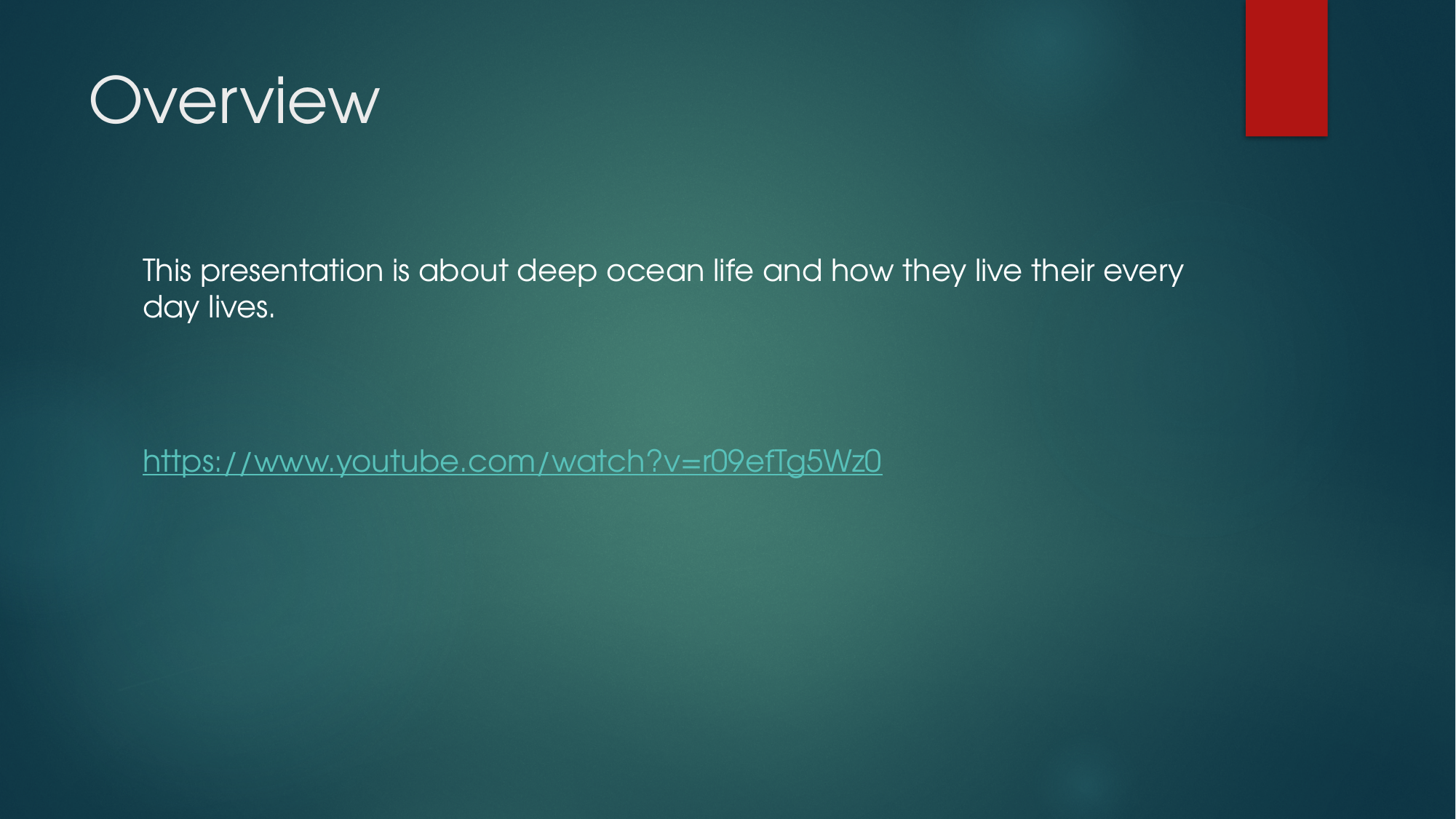

# Overview
This presentation is about deep ocean life and how they live their every day lives.

https://www.youtube.com/watch?v=r09efTg5Wz0